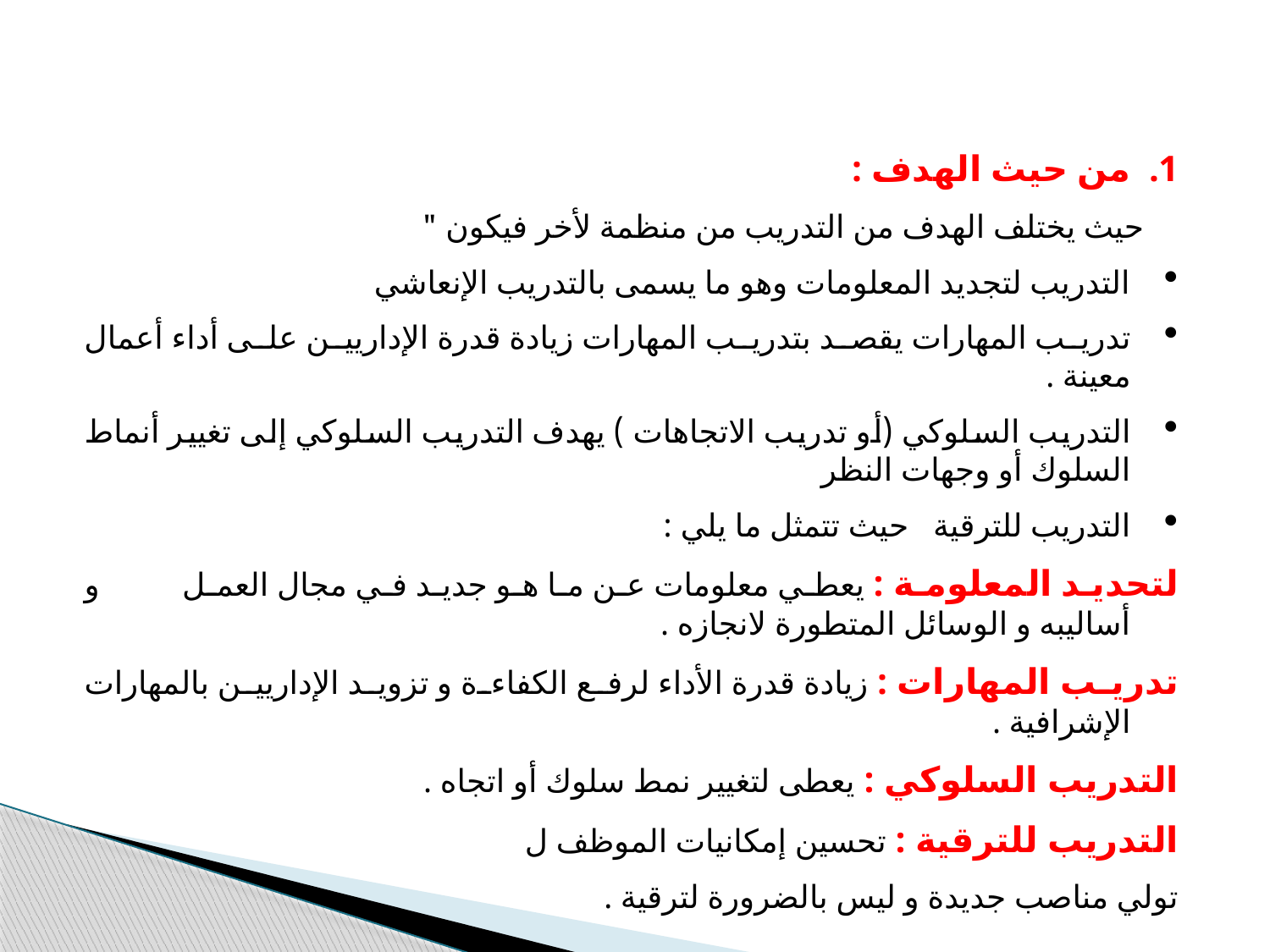

من حيث الهدف :
حيث يختلف الهدف من التدريب من منظمة لأخر فيكون "
التدريب لتجديد المعلومات وهو ما يسمى بالتدريب الإنعاشي
تدريب المهارات يقصد بتدريب المهارات زيادة قدرة الإداريين على أداء أعمال معينة .
التدريب السلوكي (أو تدريب الاتجاهات ) يهدف التدريب السلوكي إلى تغيير أنماط السلوك أو وجهات النظر
التدريب للترقية   حيث تتمثل ما يلي :
لتحديد المعلومة : يعطي معلومات عن ما هو جديد في مجال العمل          و أساليبه و الوسائل المتطورة لانجازه .
تدريب المهارات : زيادة قدرة الأداء لرفع الكفاءة و تزويد الإداريين بالمهارات الإشرافية .
التدريب السلوكي : يعطى لتغيير نمط سلوك أو اتجاه .
التدريب للترقية : تحسين إمكانيات الموظف ل
تولي مناصب جديدة و ليس بالضرورة لترقية .